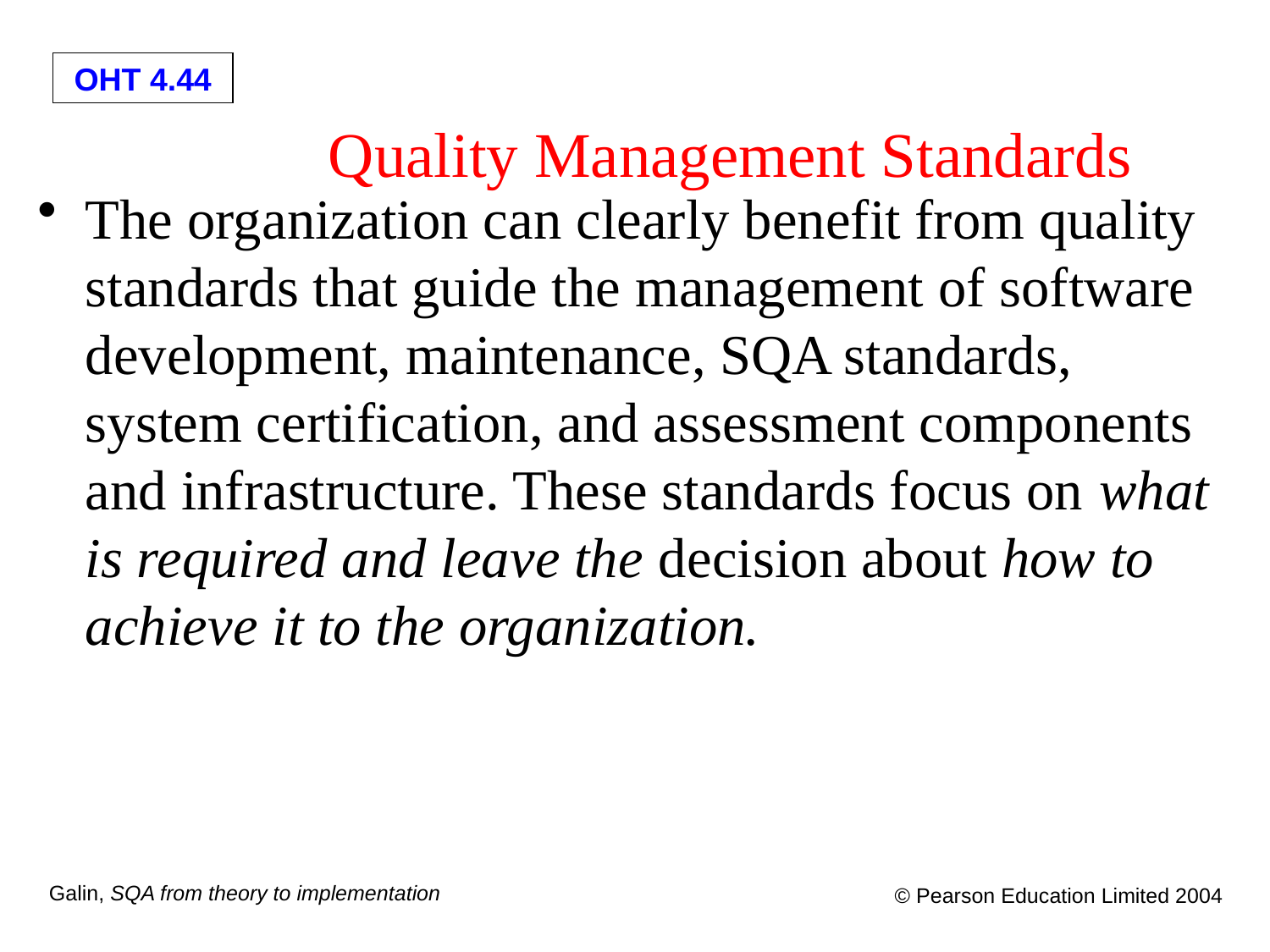

# Quality Management Standards
The organization can clearly benefit from quality standards that guide the management of software development, maintenance, SQA standards, system certification, and assessment components and infrastructure. These standards focus on what is required and leave the decision about how to achieve it to the organization.